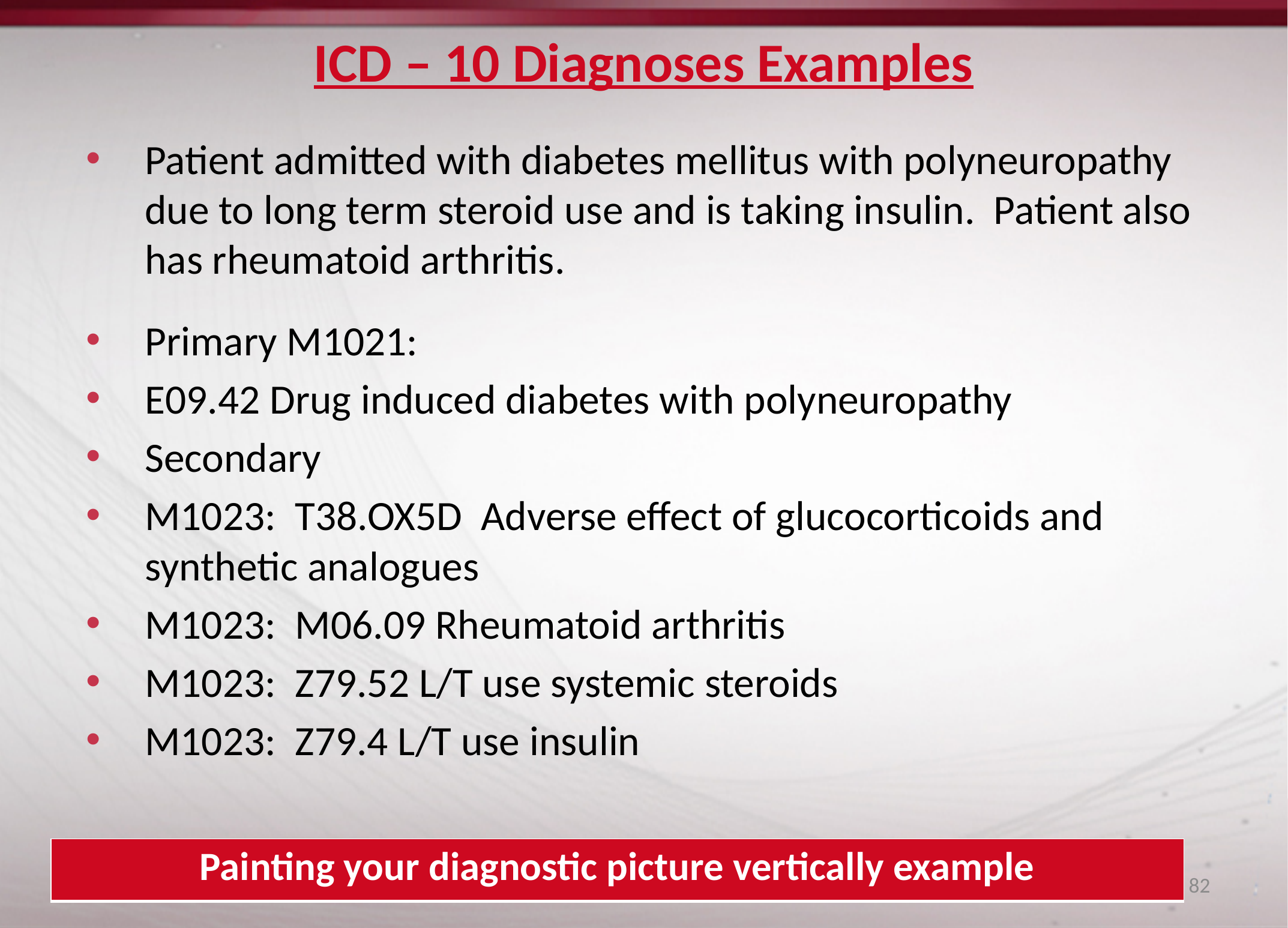

# ICD – 10 Diagnoses Examples
Patient admitted with diabetes mellitus with polyneuropathy due to long term steroid use and is taking insulin.  Patient also has rheumatoid arthritis.

Primary M1021:
E09.42 Drug induced diabetes with polyneuropathy
Secondary
M1023:  T38.OX5D  Adverse effect of glucocorticoids and synthetic analogues
M1023:  M06.09 Rheumatoid arthritis
M1023:  Z79.52 L/T use systemic steroids
M1023:  Z79.4 L/T use insulin
| Painting your diagnostic picture vertically example |
| --- |
82